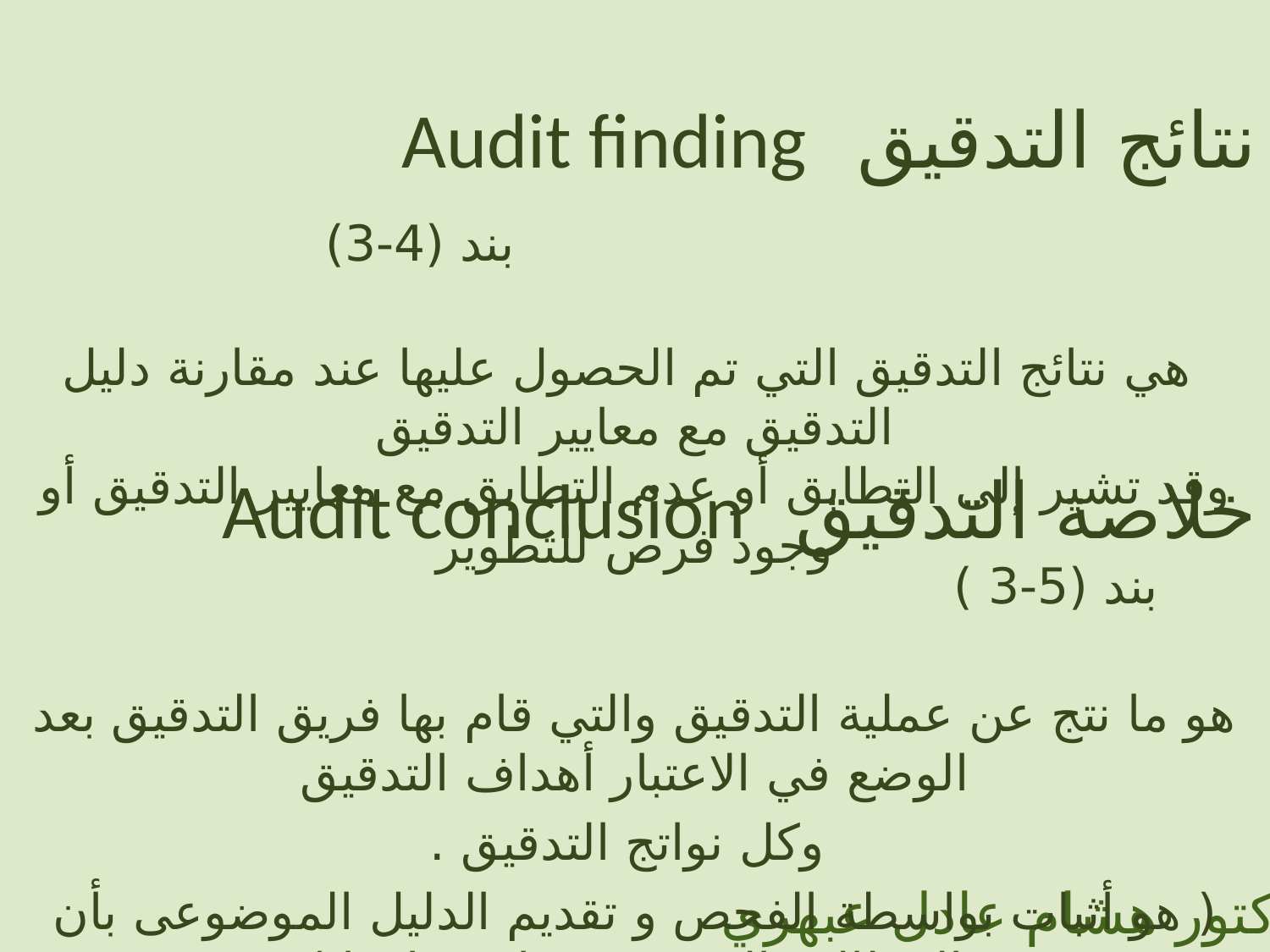

نتائج التدقيق  Audit finding                                              بند (4-3)

 هي نتائج التدقيق التي تم الحصول عليها عند مقارنة دليل التدقيق مع معايير التدقيق
وقد تشير إلى التطابق أو عدم التطابق مع معايير التدقيق أو وجود فرص للتطوير

خلاصة التدقيق  Audit conclusion                           بند (5-3 )

هو ما نتج عن عملية التدقيق والتي قام بها فريق التدقيق بعد الوضع في الاعتبار أهداف التدقيق
 وكل نواتج التدقيق .
( هو أثبات بواسطة الفحص و تقديم الدليل الموضوعى بأن المطالب المحددة تم استيفاؤها )

الدكتور هشام عادل عبهري